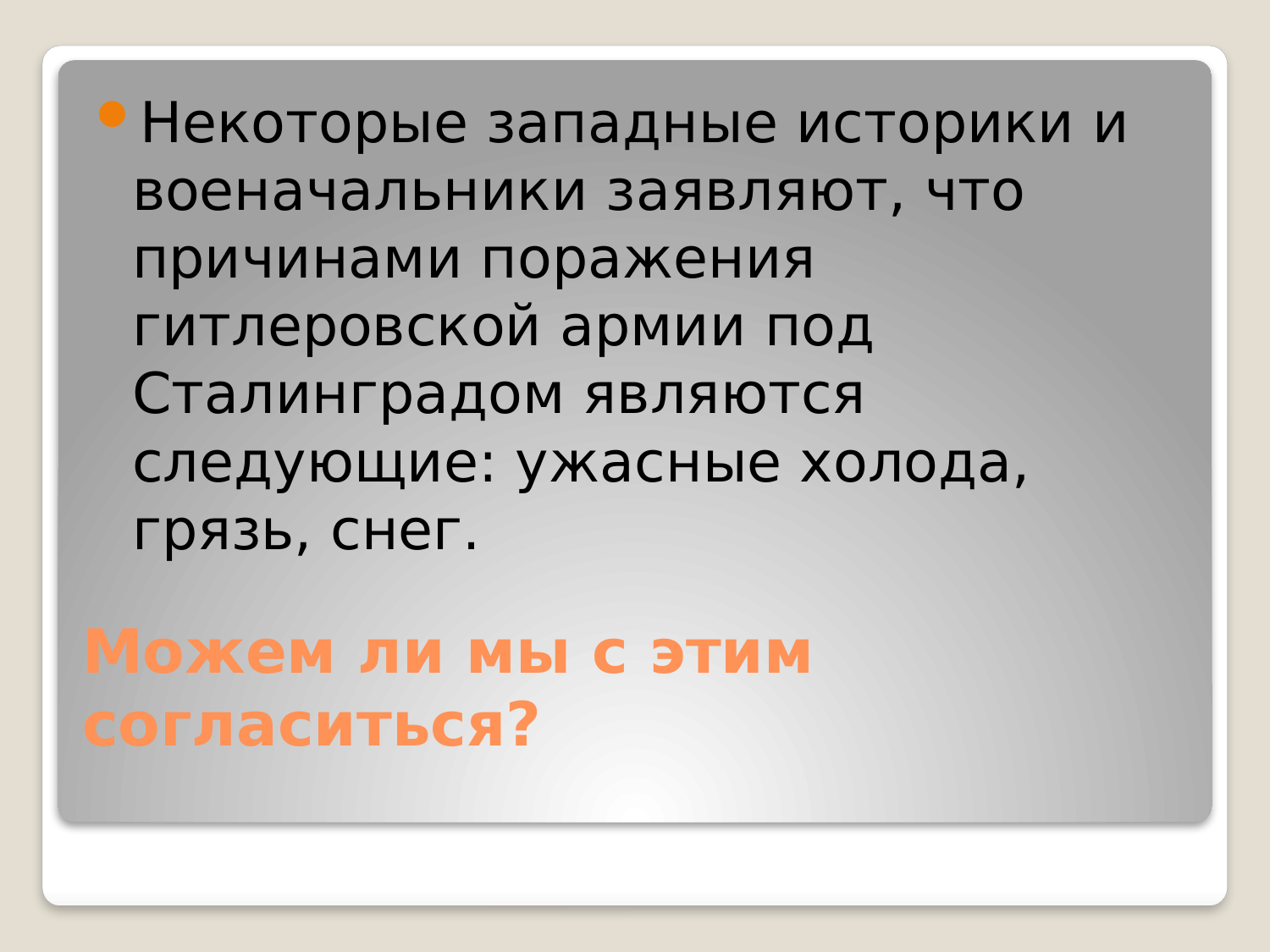

Некоторые западные историки и военачальники заявляют, что причинами поражения гитлеровской армии под Сталинградом являются следующие: ужасные холода, грязь, снег.
# Можем ли мы с этим согласиться?